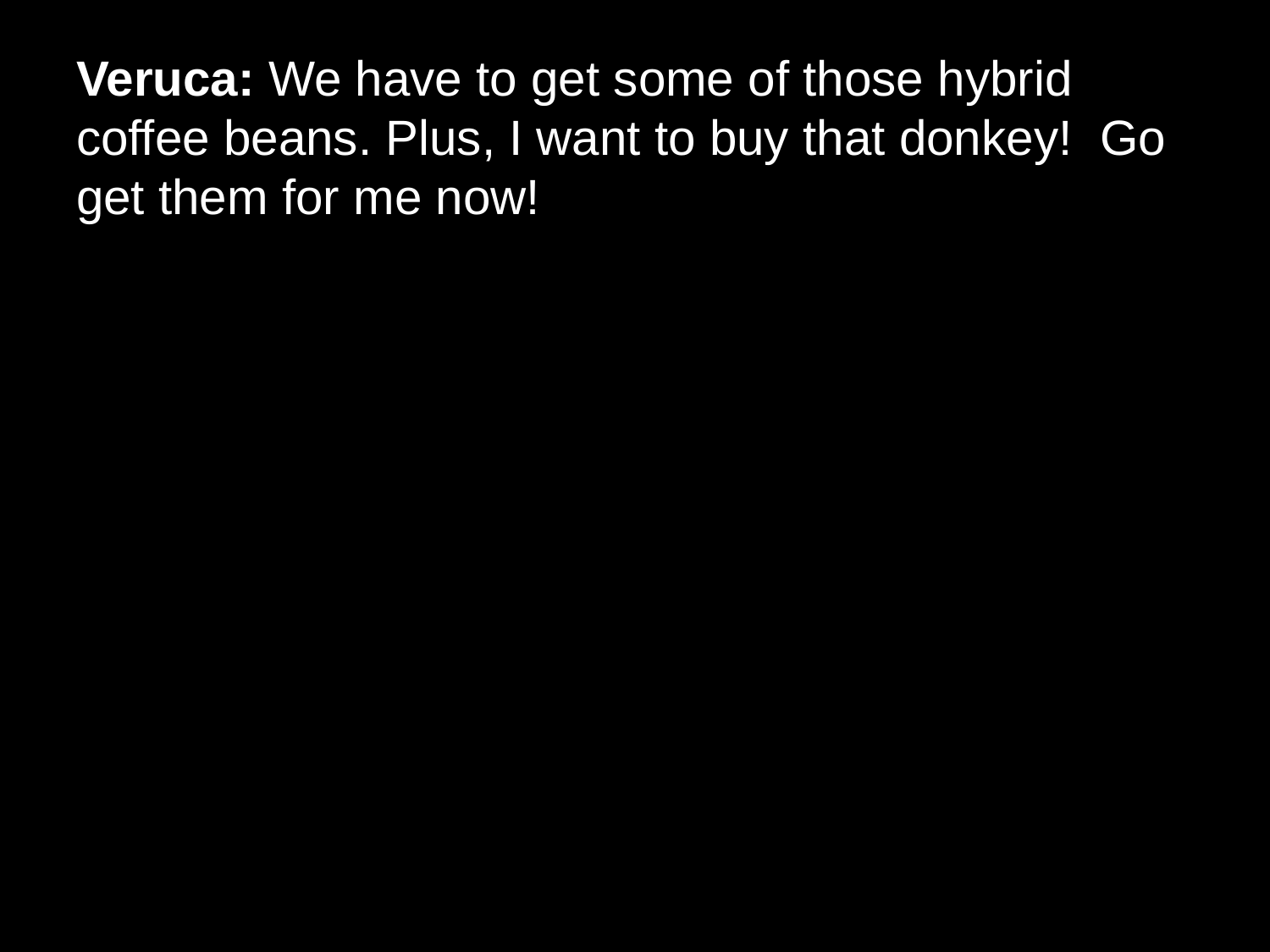

# Veruca: We have to get some of those hybrid coffee beans. Plus, I want to buy that donkey!  Go get them for me now!